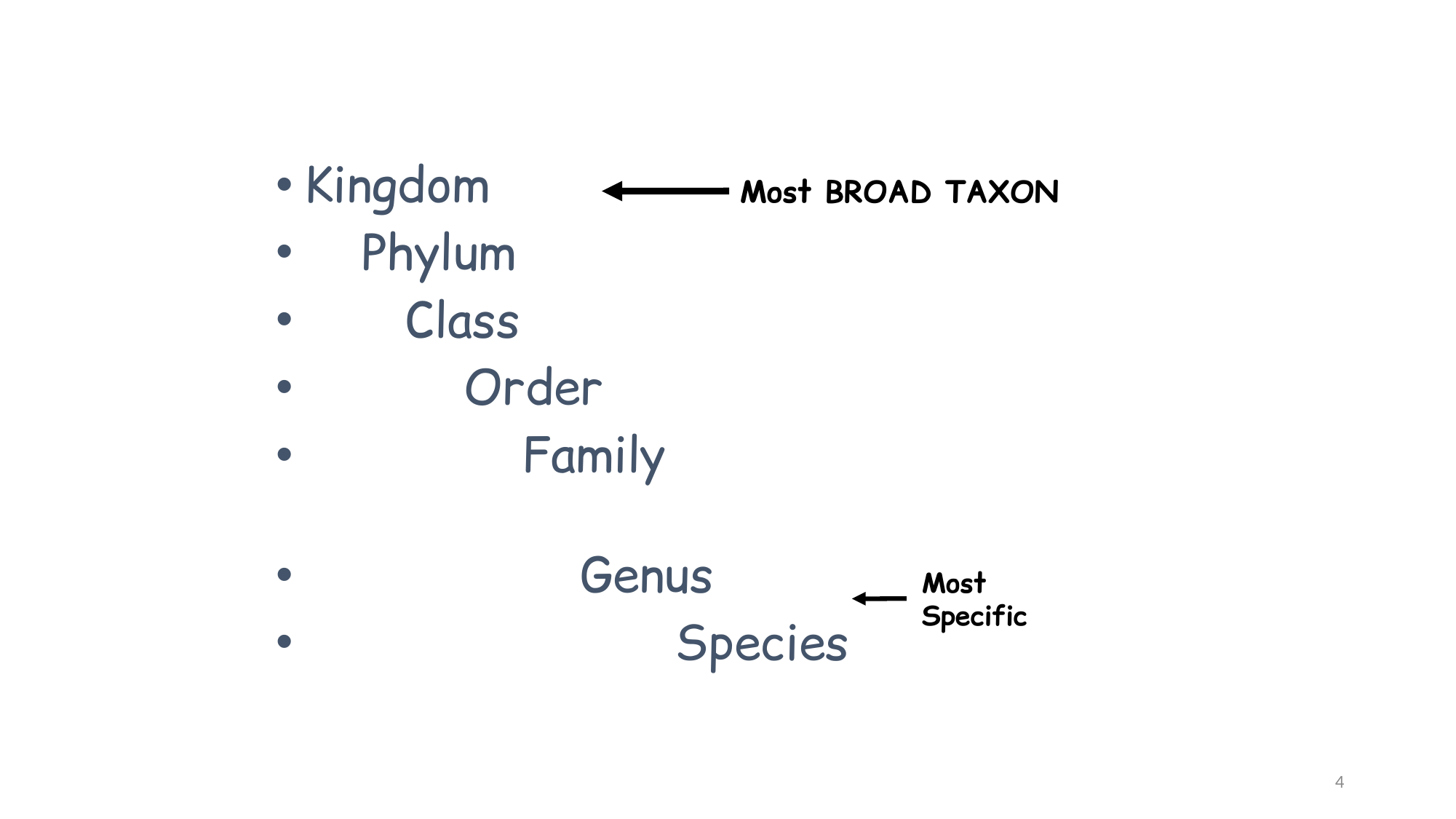

Kingdom
    Phylum
       Class
           Order
               Family
                   Genus
  	                  Species
Most BROAD TAXON

Most Specific

4